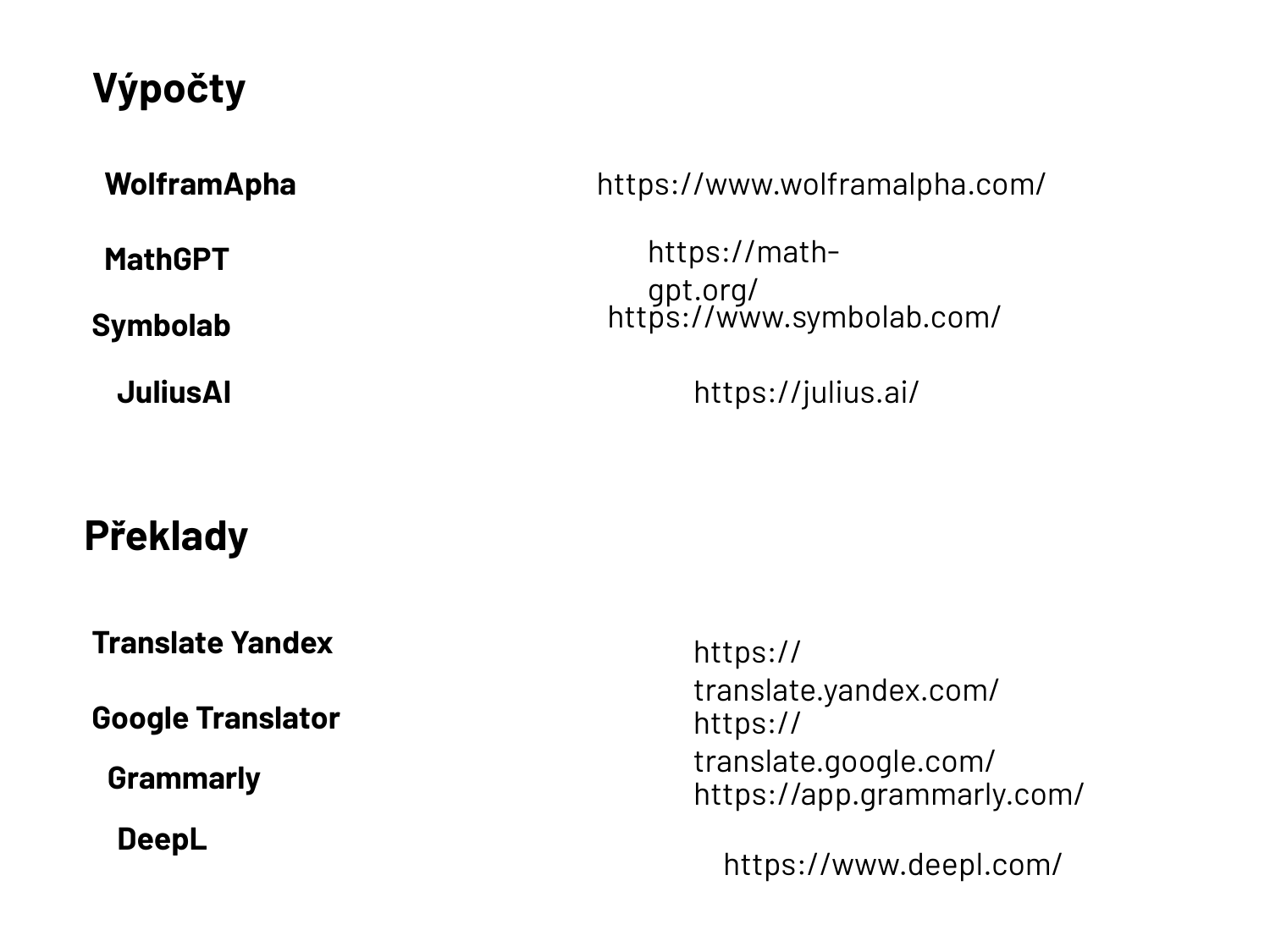

Výpočty
WolframApha
https://www.wolframalpha.com/
https://math-gpt.org/
MathGPT
https://www.symbolab.com/
Symbolab
JuliusAI
https://julius.ai/
Překlady
Translate Yandex
https://translate.yandex.com/
Google Translator
https://translate.google.com/
Grammarly
https://app.grammarly.com/
DeepL
https://www.deepl.com/